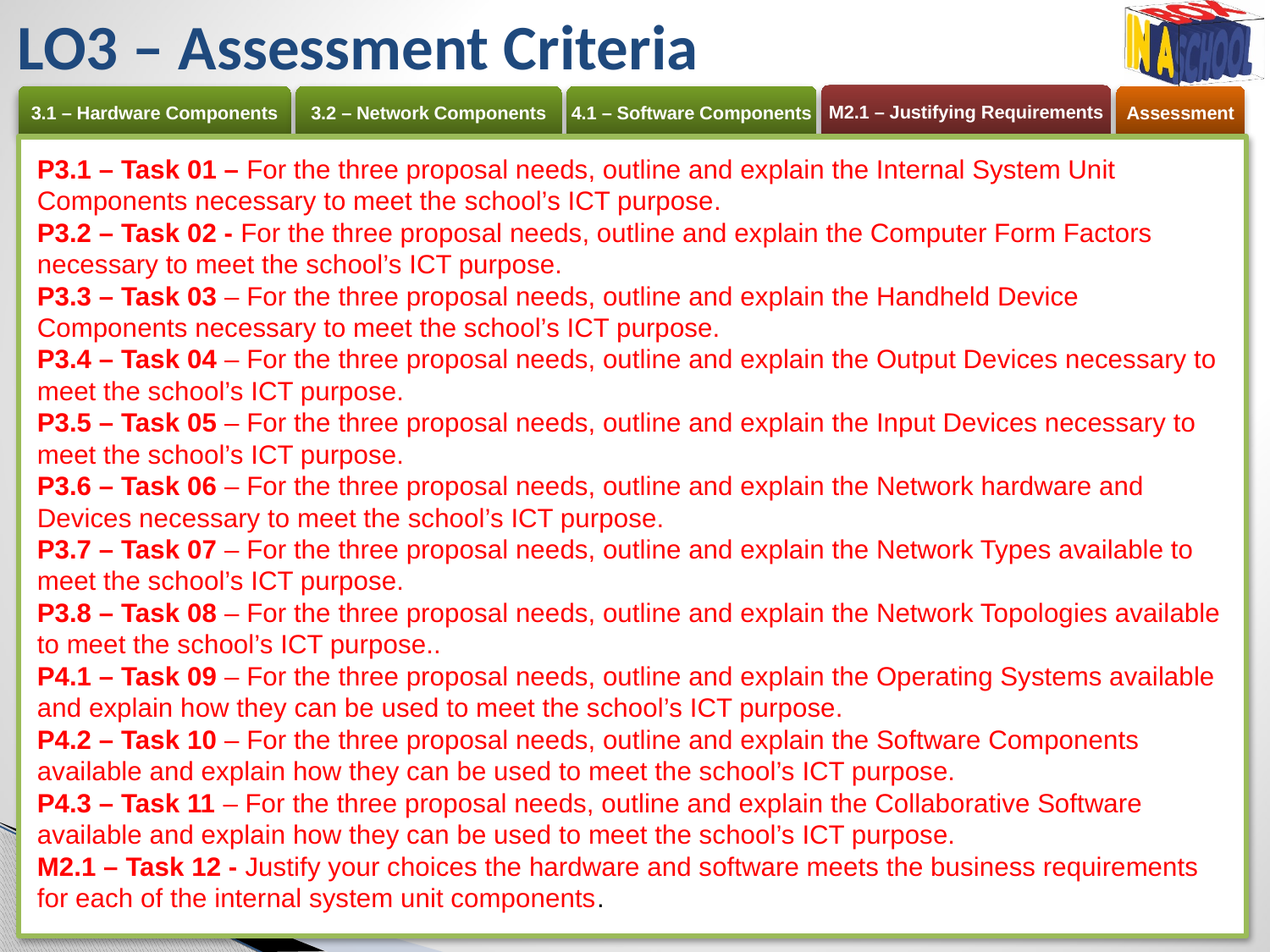

# LO3 – Assessment Criteria
P3.1 – Task 01 – For the three proposal needs, outline and explain the Internal System Unit Components necessary to meet the school’s ICT purpose.
P3.2 – Task 02 - For the three proposal needs, outline and explain the Computer Form Factors necessary to meet the school’s ICT purpose.
P3.3 – Task 03 – For the three proposal needs, outline and explain the Handheld Device Components necessary to meet the school’s ICT purpose.
P3.4 – Task 04 – For the three proposal needs, outline and explain the Output Devices necessary to meet the school’s ICT purpose.
P3.5 – Task 05 – For the three proposal needs, outline and explain the Input Devices necessary to meet the school’s ICT purpose.
P3.6 – Task 06 – For the three proposal needs, outline and explain the Network hardware and Devices necessary to meet the school’s ICT purpose.
P3.7 – Task 07 – For the three proposal needs, outline and explain the Network Types available to meet the school’s ICT purpose.
P3.8 – Task 08 – For the three proposal needs, outline and explain the Network Topologies available to meet the school’s ICT purpose..
P4.1 – Task 09 – For the three proposal needs, outline and explain the Operating Systems available and explain how they can be used to meet the school’s ICT purpose.
P4.2 – Task 10 – For the three proposal needs, outline and explain the Software Components available and explain how they can be used to meet the school’s ICT purpose.
P4.3 – Task 11 – For the three proposal needs, outline and explain the Collaborative Software available and explain how they can be used to meet the school’s ICT purpose.
M2.1 – Task 12 - Justify your choices the hardware and software meets the business requirements for each of the internal system unit components.